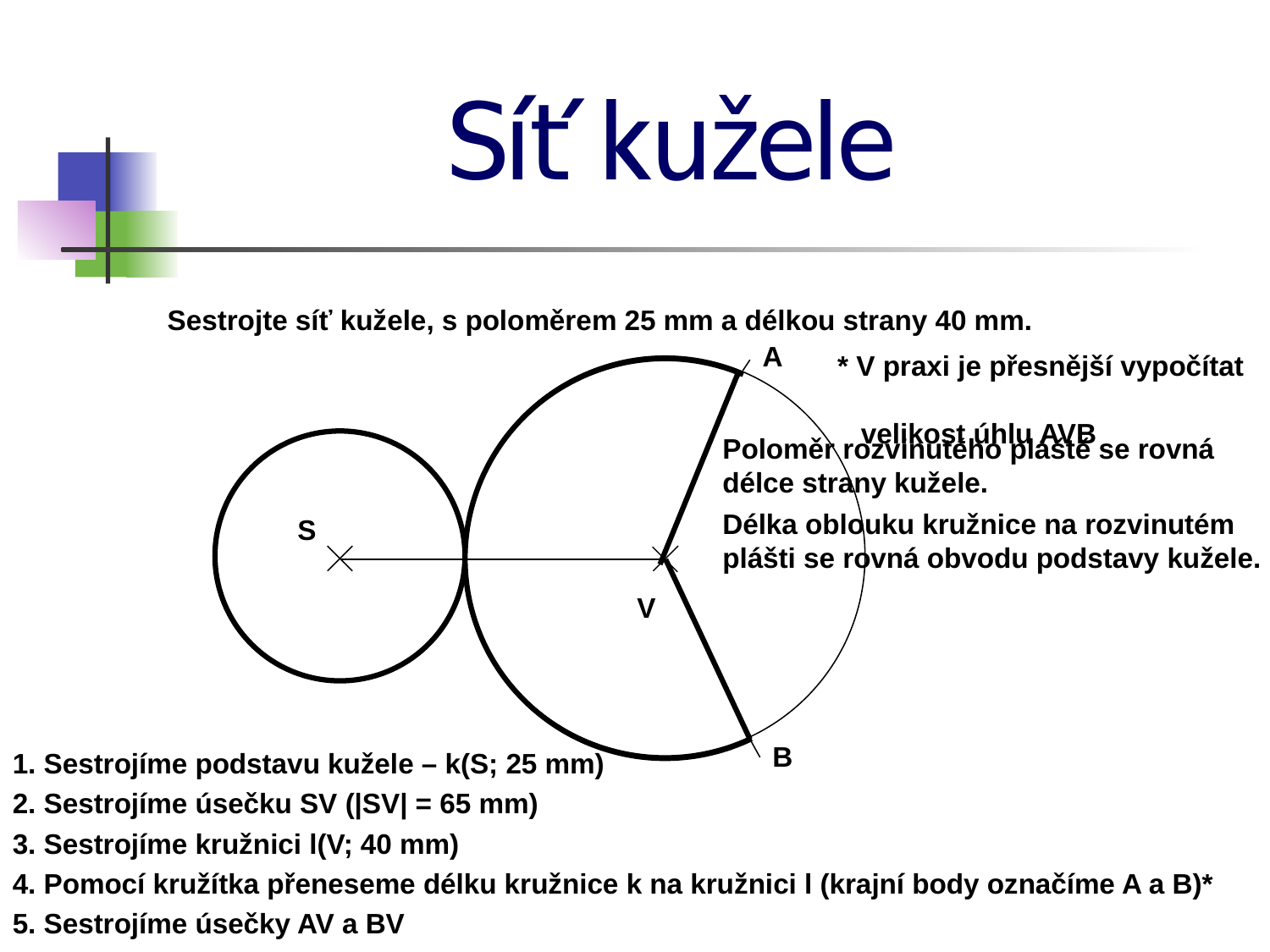

Síť kužele
Sestrojte síť kužele, s poloměrem 25 mm a délkou strany 40 mm.
A
* V praxi je přesnější vypočítat
   velikost úhlu AVB

Poloměr rozvinutého pláště se rovná délce strany kužele.

Délka oblouku kružnice na rozvinutém plášti se rovná obvodu podstavy kužele.
S
V
B
1. Sestrojíme podstavu kužele – k(S; 25 mm)
2. Sestrojíme úsečku SV (|SV| = 65 mm)
3. Sestrojíme kružnici l(V; 40 mm)
4. Pomocí kružítka přeneseme délku kružnice k na kružnici l (krajní body označíme A a B)*
5. Sestrojíme úsečky AV a BV